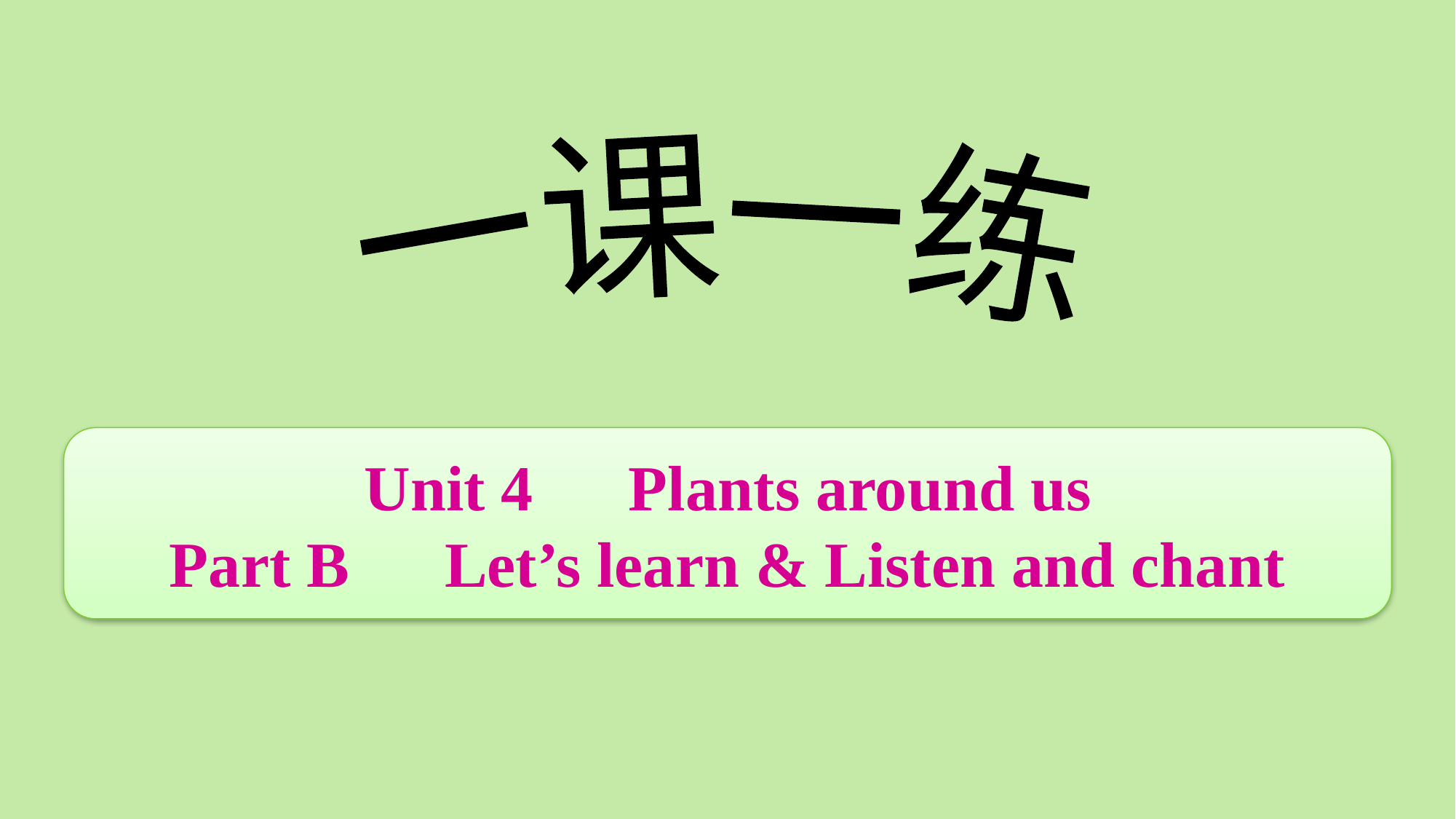

Unit 4　Plants around us
Part B　Let’s learn & Listen and chant